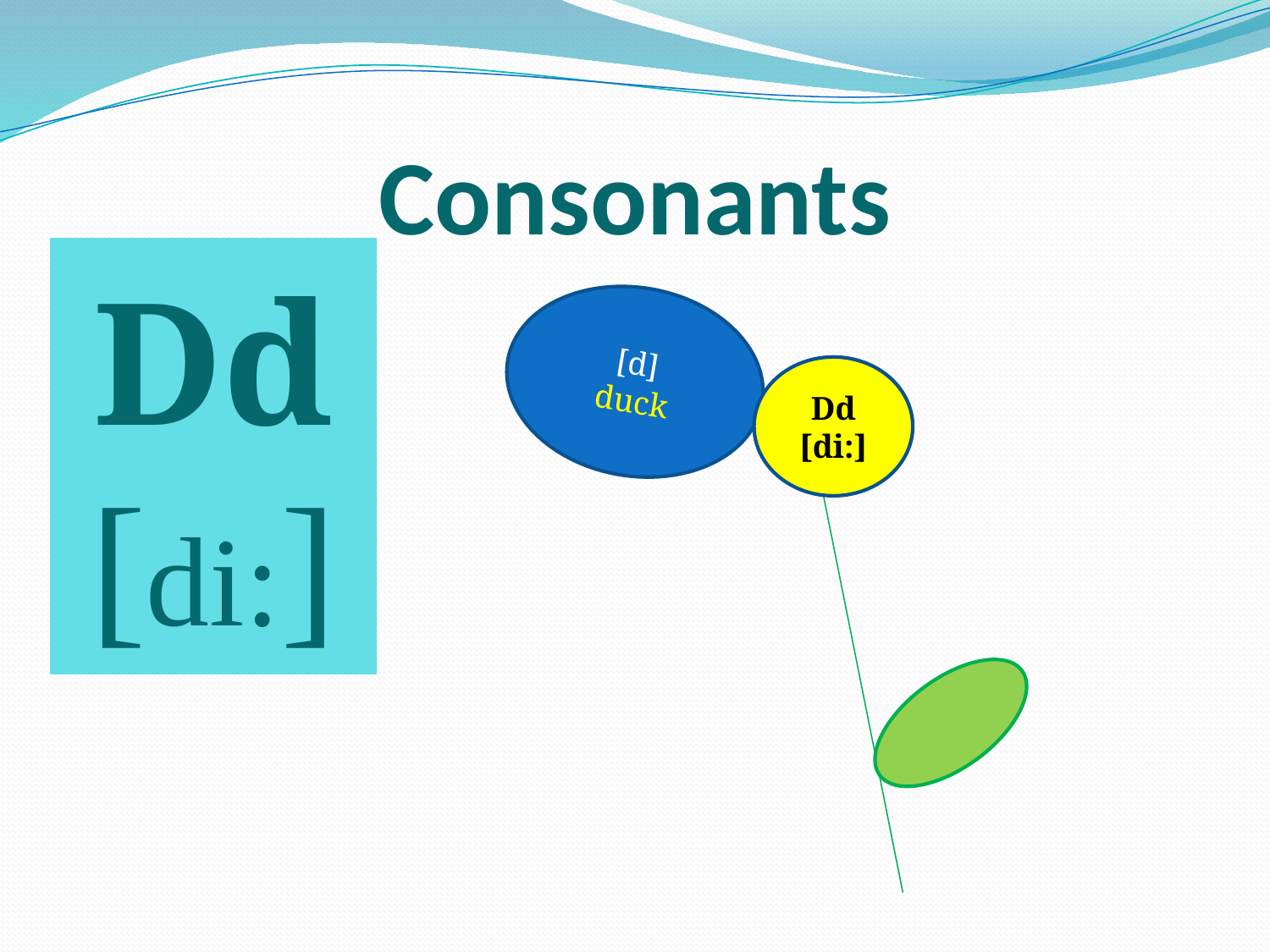

# Consonants
| Dd [di:] |
| --- |
[d]
duck
Dd
[di:]